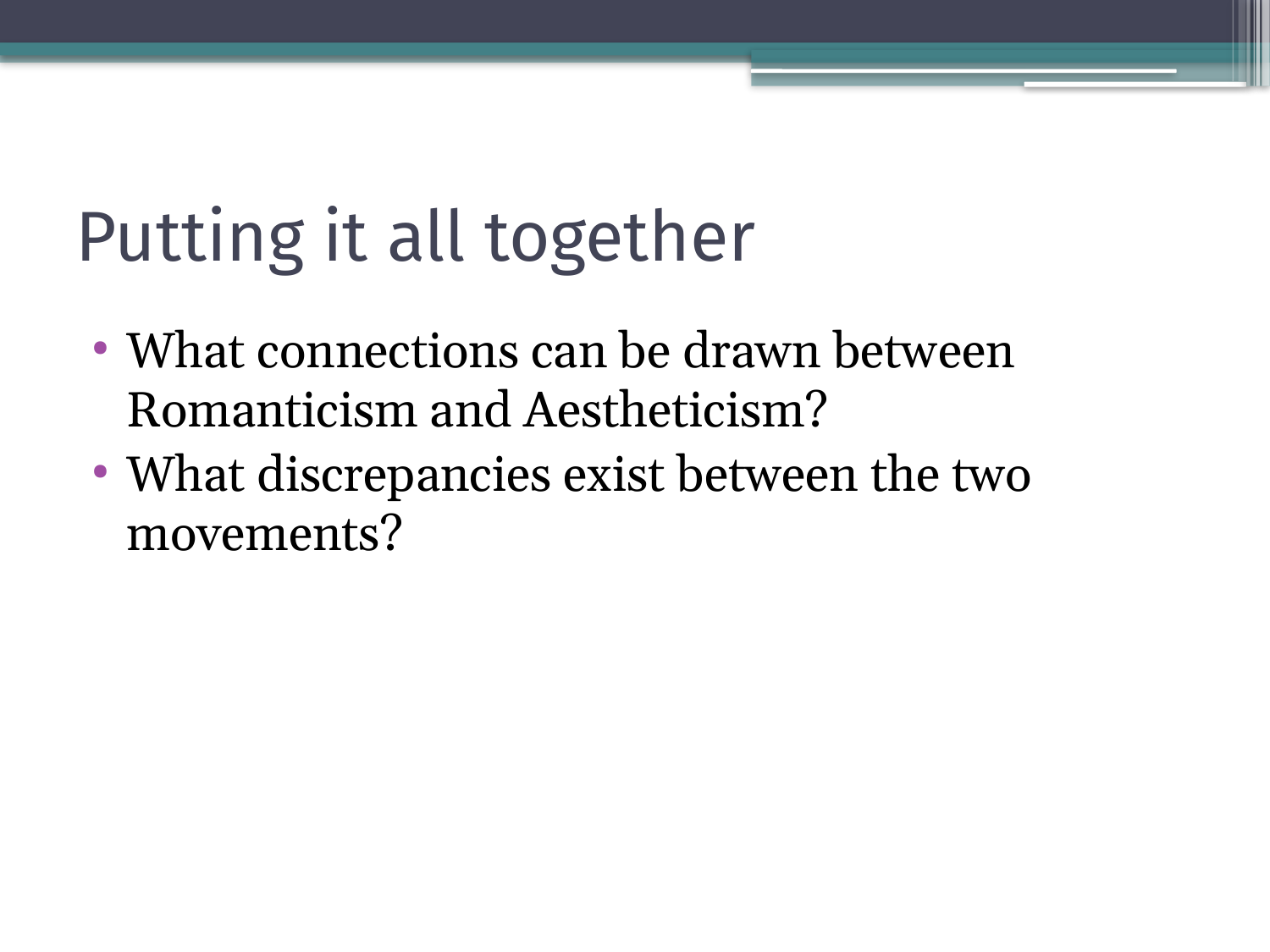

# Putting it all together
What connections can be drawn between Romanticism and Aestheticism?
What discrepancies exist between the two movements?